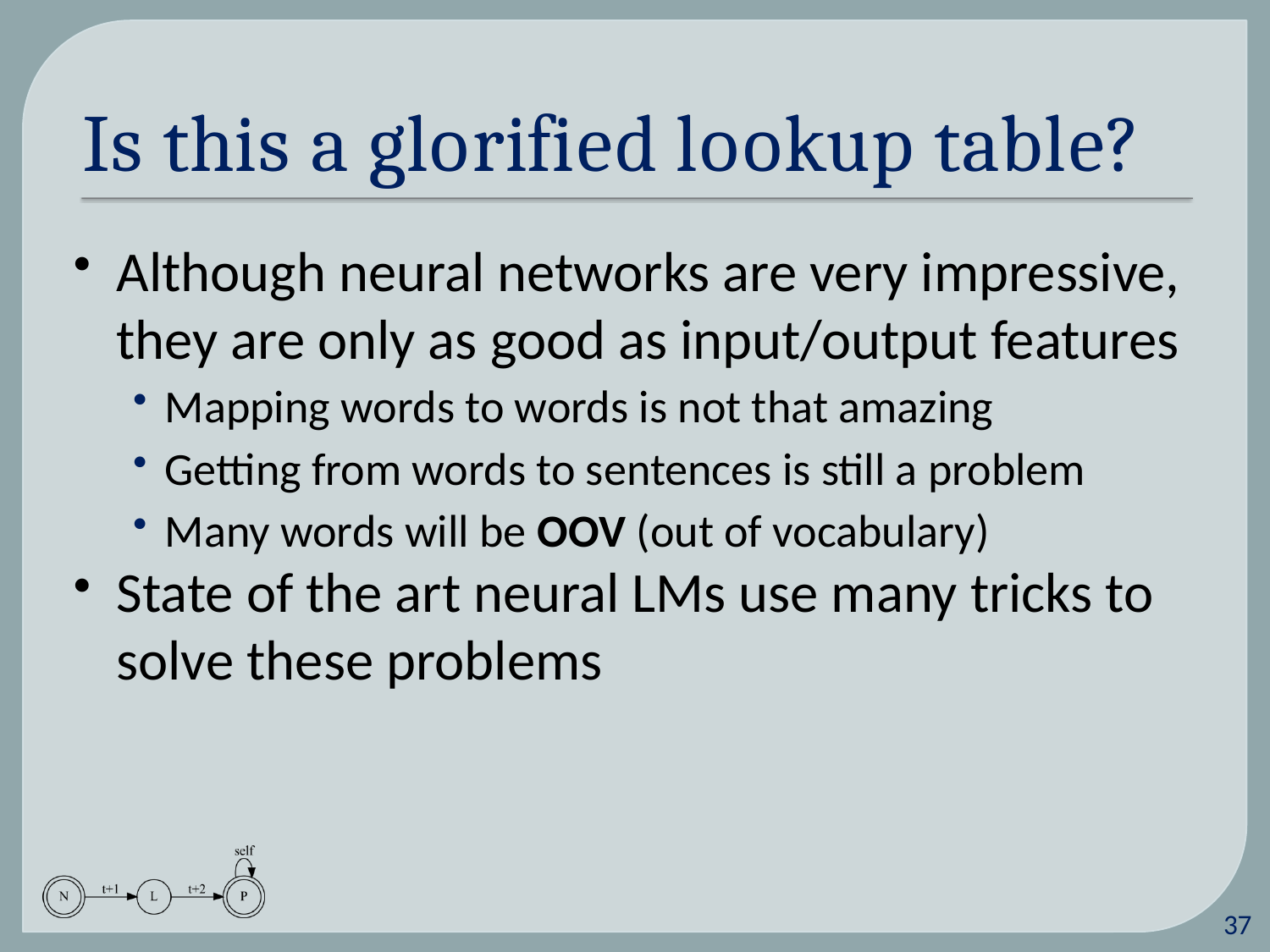

# Is this a glorified lookup table?
Although neural networks are very impressive, they are only as good as input/output features
Mapping words to words is not that amazing
Getting from words to sentences is still a problem
Many words will be OOV (out of vocabulary)
State of the art neural LMs use many tricks to solve these problems

37